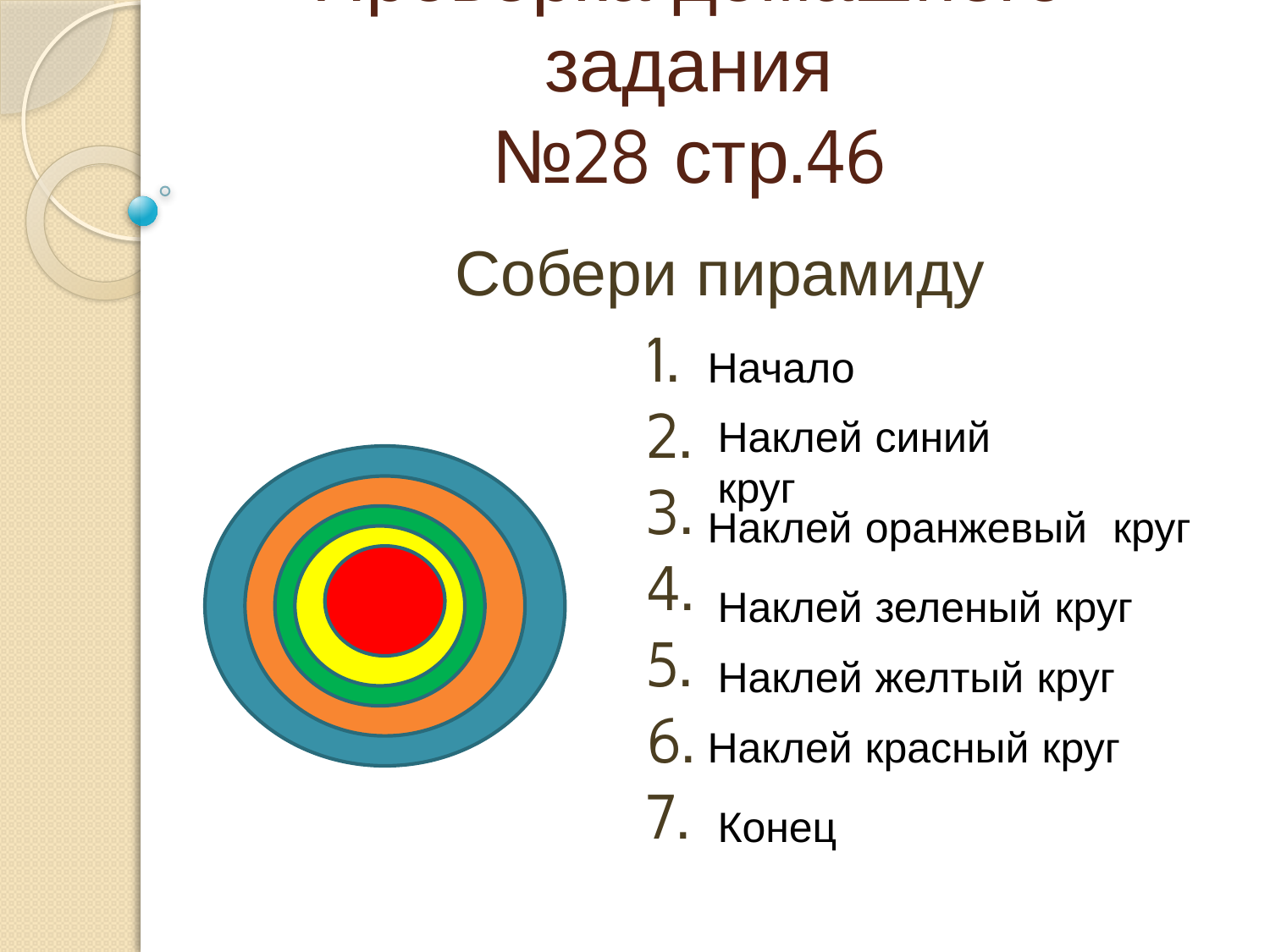

# Проверка домашнего задания №28 стр.46
Собери пирамиду

1.2.
3.
4.
5.
6.
7.

Начало

Наклей синий круг

Наклей оранжевый  круг

Наклей зеленый круг

Наклей желтый круг

Наклей красный круг

Конец